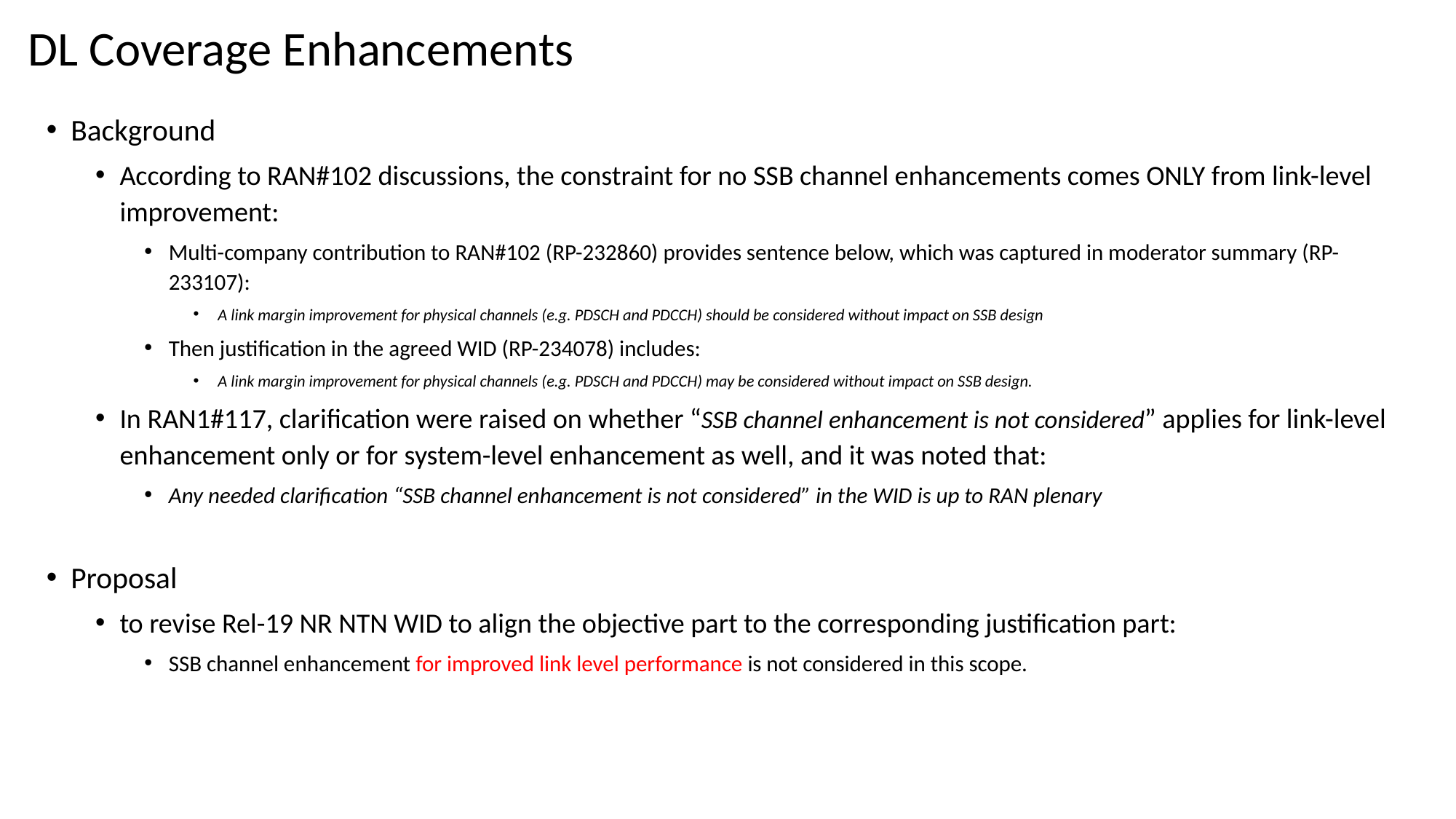

# DL Coverage Enhancements
Background
According to RAN#102 discussions, the constraint for no SSB channel enhancements comes ONLY from link-level improvement:
Multi-company contribution to RAN#102 (RP-232860) provides sentence below, which was captured in moderator summary (RP-233107):
A link margin improvement for physical channels (e.g. PDSCH and PDCCH) should be considered without impact on SSB design
Then justification in the agreed WID (RP-234078) includes:
A link margin improvement for physical channels (e.g. PDSCH and PDCCH) may be considered without impact on SSB design.
In RAN1#117, clarification were raised on whether “SSB channel enhancement is not considered” applies for link-level enhancement only or for system-level enhancement as well, and it was noted that:
Any needed clarification “SSB channel enhancement is not considered” in the WID is up to RAN plenary

Proposal
to revise Rel-19 NR NTN WID to align the objective part to the corresponding justification part:
SSB channel enhancement for improved link level performance is not considered in this scope.